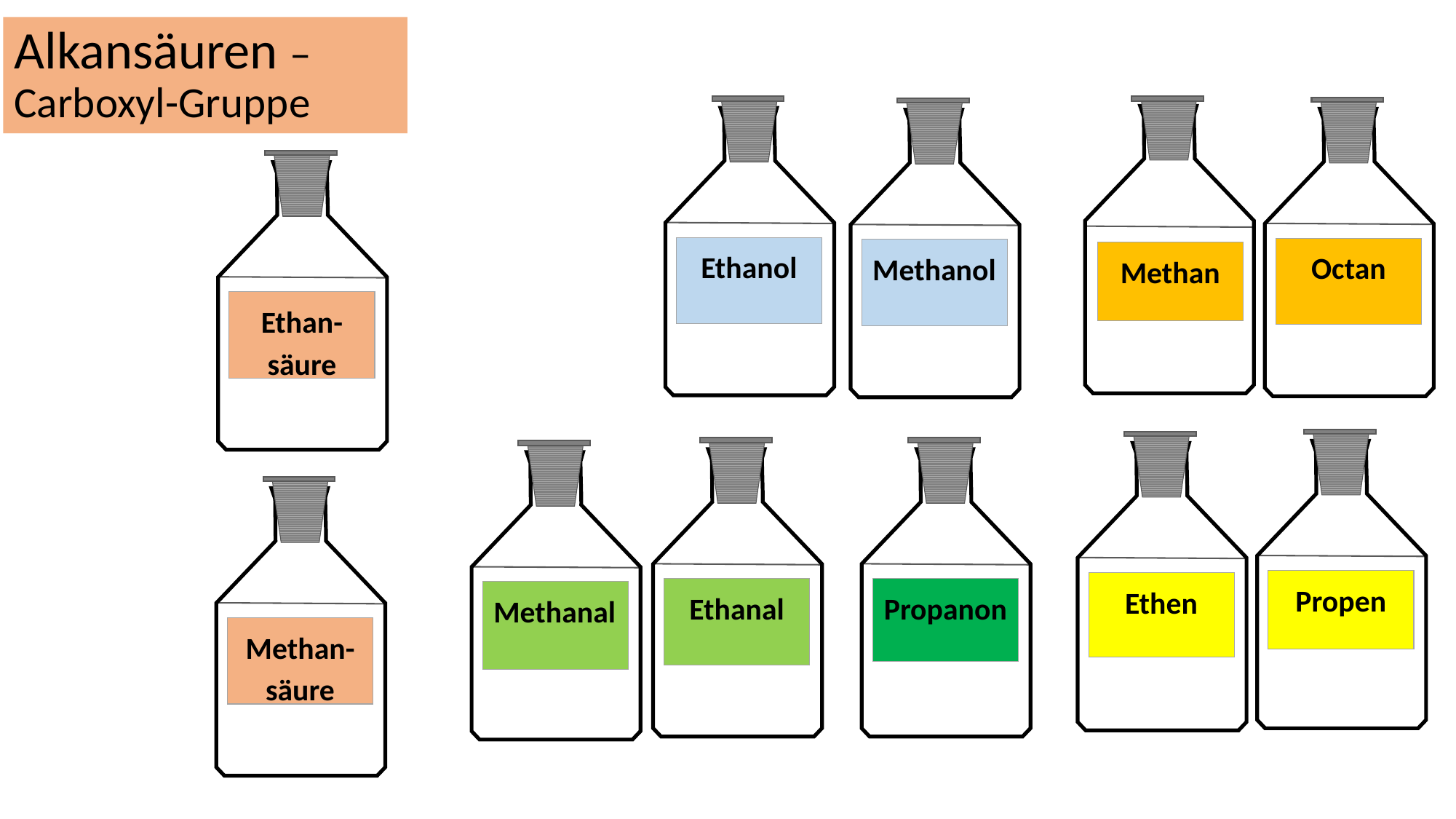

# Alkansäuren – Carboxyl-Gruppe

Methan

Ethanol

Octan

Methanol

Ethan-säure

Propen

Ethen

Ethanal

Propanon

Methanal

Methan-säure